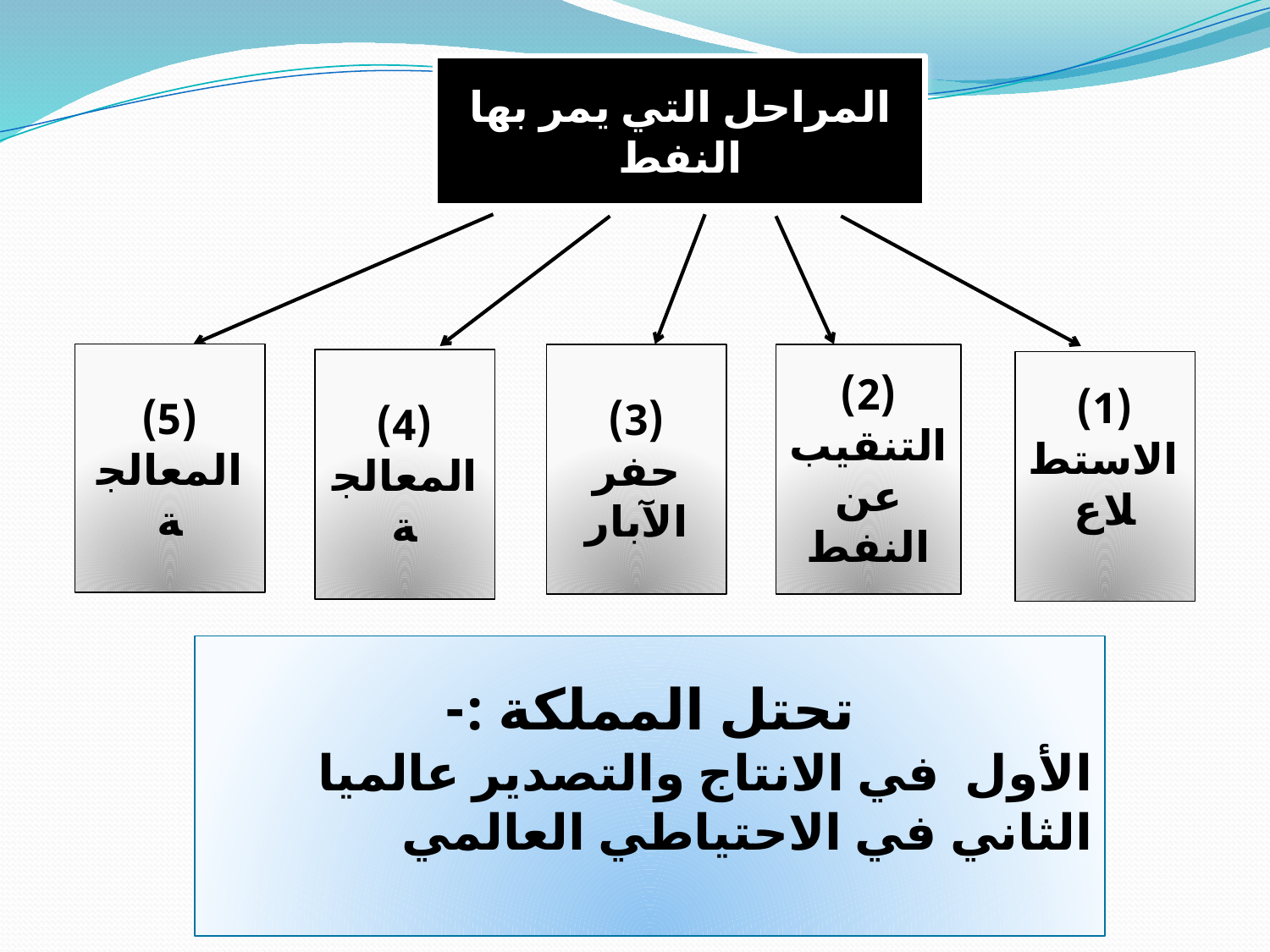

المراحل التي يمر بها النفط
(5)
المعالجة
(3)
حفر الآبار
(2)
التنقيب عن النفط
(4)
المعالجة
(1)
الاستطلاع

تحتل المملكة :-
الأول  في الانتاج والتصدير عالميا
الثاني في الاحتياطي العالمي